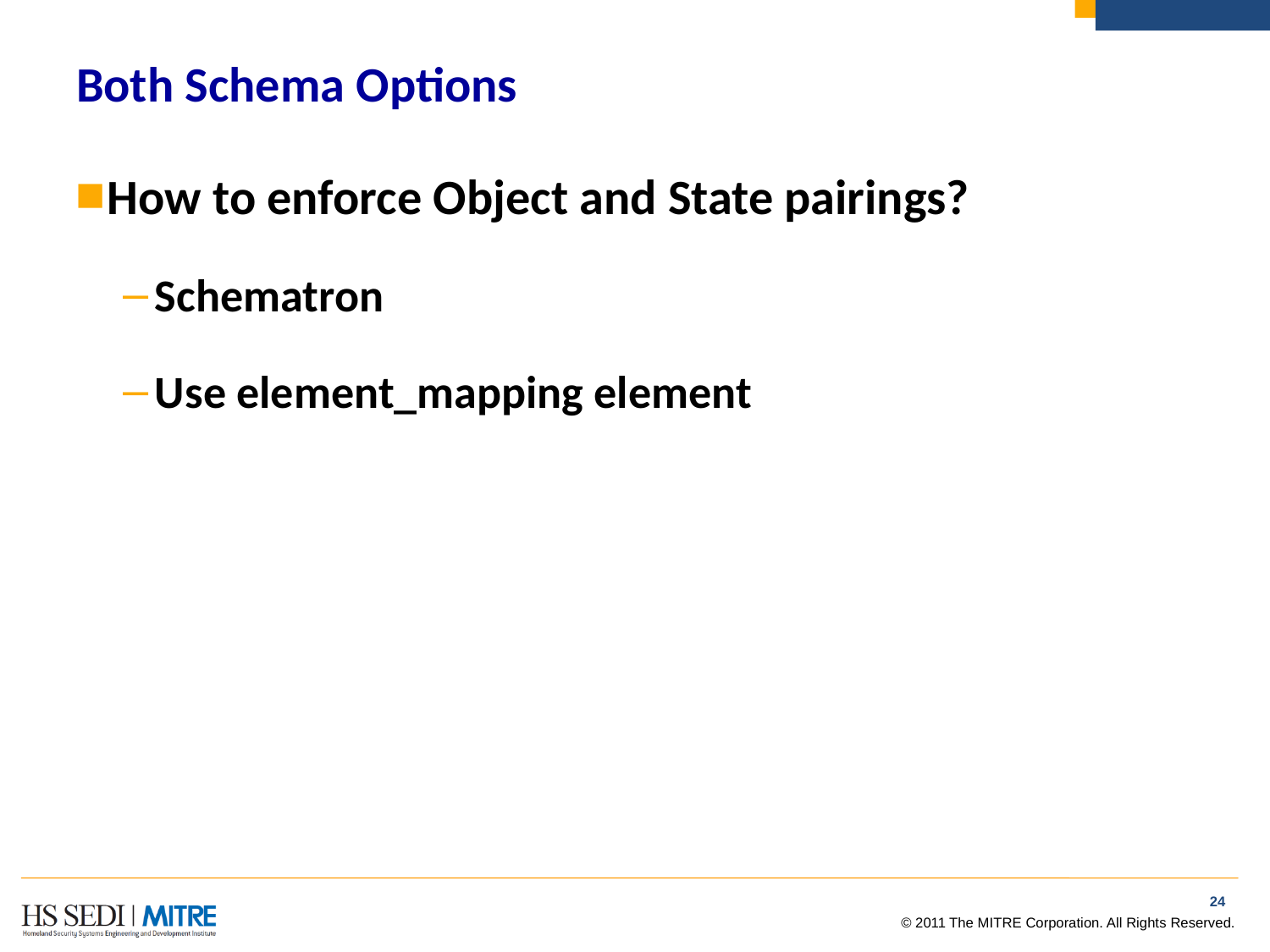

# Both Schema Options
How to enforce Object and State pairings?
Schematron
Use element_mapping element
24